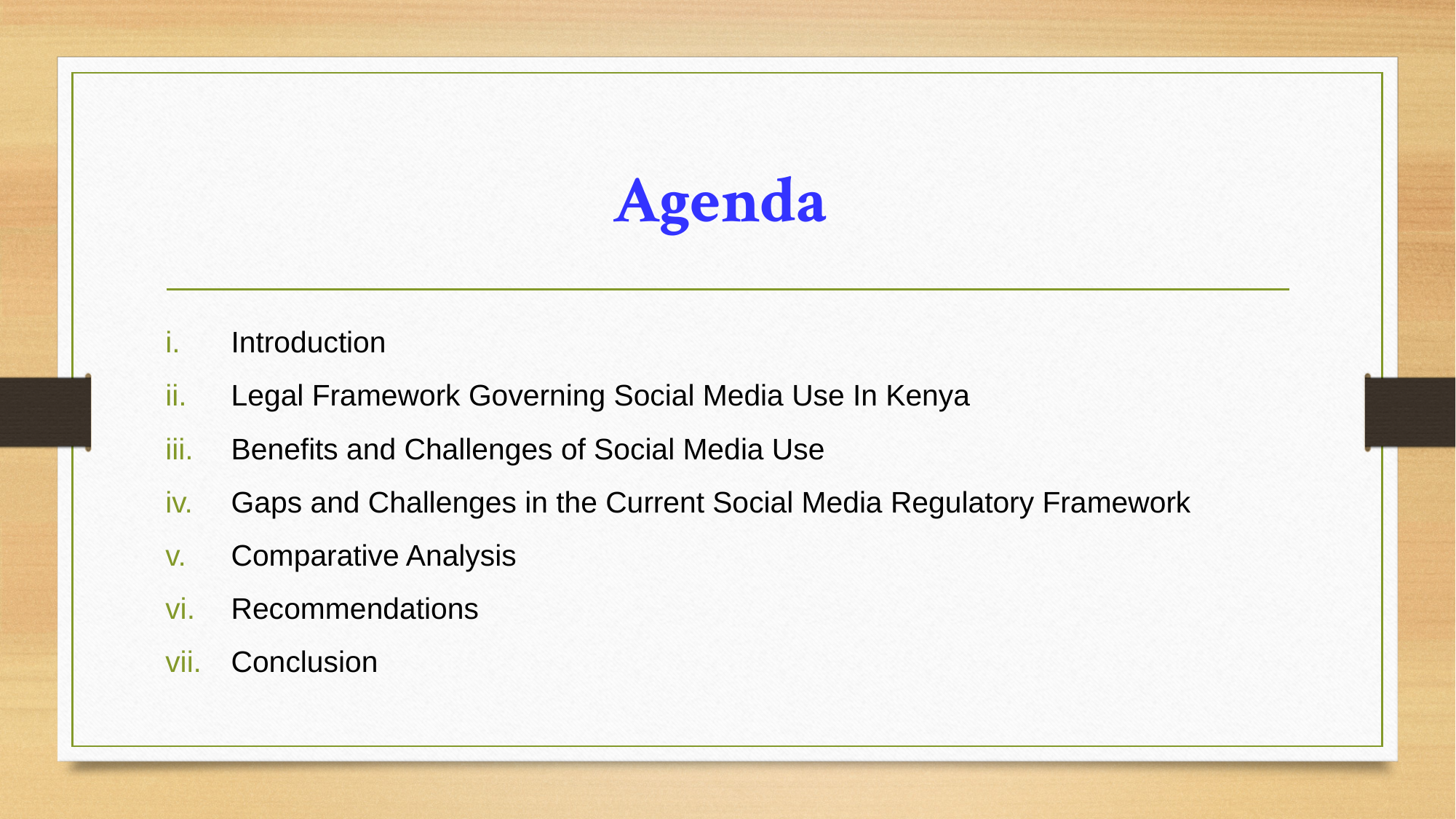

# Agenda
Introduction
Legal Framework Governing Social Media Use In Kenya
Benefits and Challenges of Social Media Use
Gaps and Challenges in the Current Social Media Regulatory Framework
Comparative Analysis
Recommendations
Conclusion